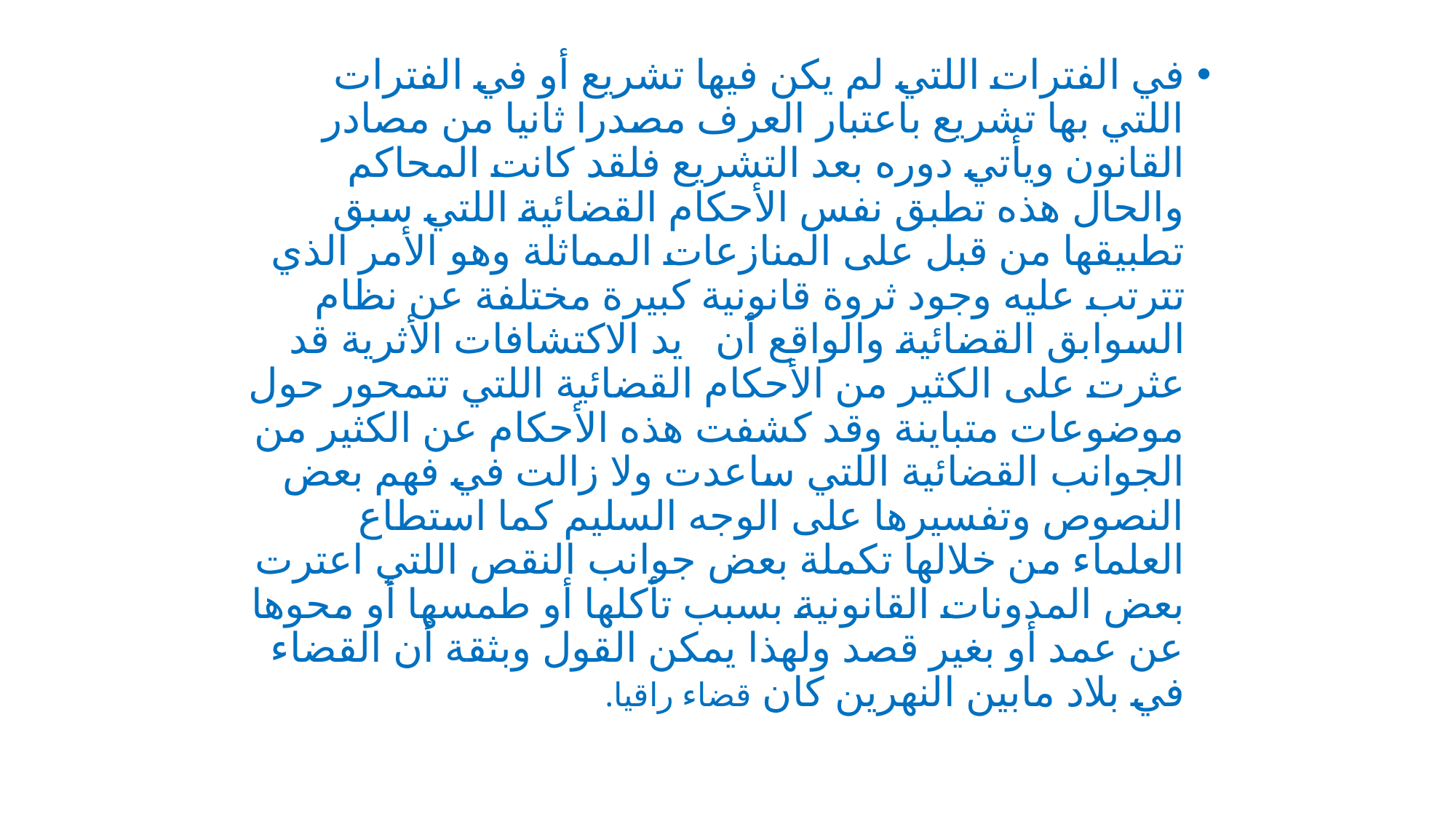

#
في الفترات اللتي لم يكن فيها تشريع أو في الفترات اللتي بها تشريع باعتبار العرف مصدرا ثانيا من مصادر القانون ويأتي دوره بعد التشريع فلقد كانت المحاكم والحال هذه تطبق نفس الأحكام القضائية اللتي سبق تطبيقها من قبل على المنازعات المماثلة وهو الأمر الذي تترتب عليه وجود ثروة قانونية كبيرة مختلفة عن نظام السوابق القضائية والواقع أن   يد الاكتشافات الأثرية قد عثرت على الكثير من الأحكام القضائية اللتي تتمحور حول موضوعات متباينة وقد كشفت هذه الأحكام عن الكثير من الجوانب القضائية اللتي ساعدت ولا زالت في فهم بعض النصوص وتفسيرها على الوجه السليم كما استطاع العلماء من خلالها تكملة بعض جوانب النقص اللتي اعترت بعض المدونات القانونية بسبب تأكلها أو طمسها أو محوها عن عمد أو بغير قصد ولهذا يمكن القول وبثقة أن القضاء في بلاد مابين النهرين كان قضاء راقيا.